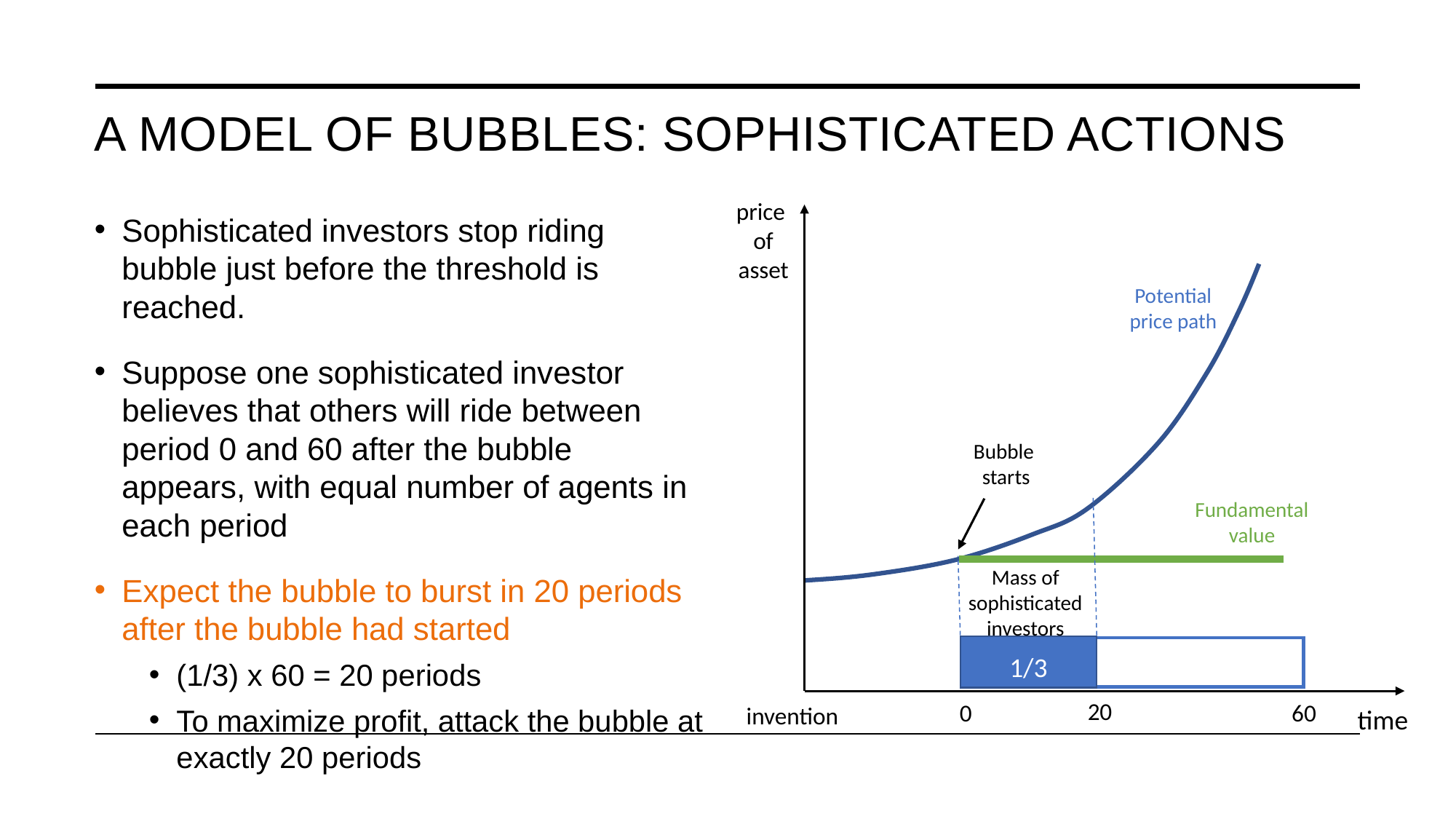

# A model of bubbles: sophisticated actions
price
of
asset
Sophisticated investors stop riding bubble just before the threshold is reached.
Suppose one sophisticated investor believes that others will ride between period 0 and 60 after the bubble appears, with equal number of agents in each period
Expect the bubble to burst in 20 periods after the bubble had started
(1/3) x 60 = 20 periods
To maximize profit, attack the bubble at exactly 20 periods

Mass of sophisticated investors

1/3

time
Potential
price path
Bubble
starts
Fundamental
value
20
0
60
invention